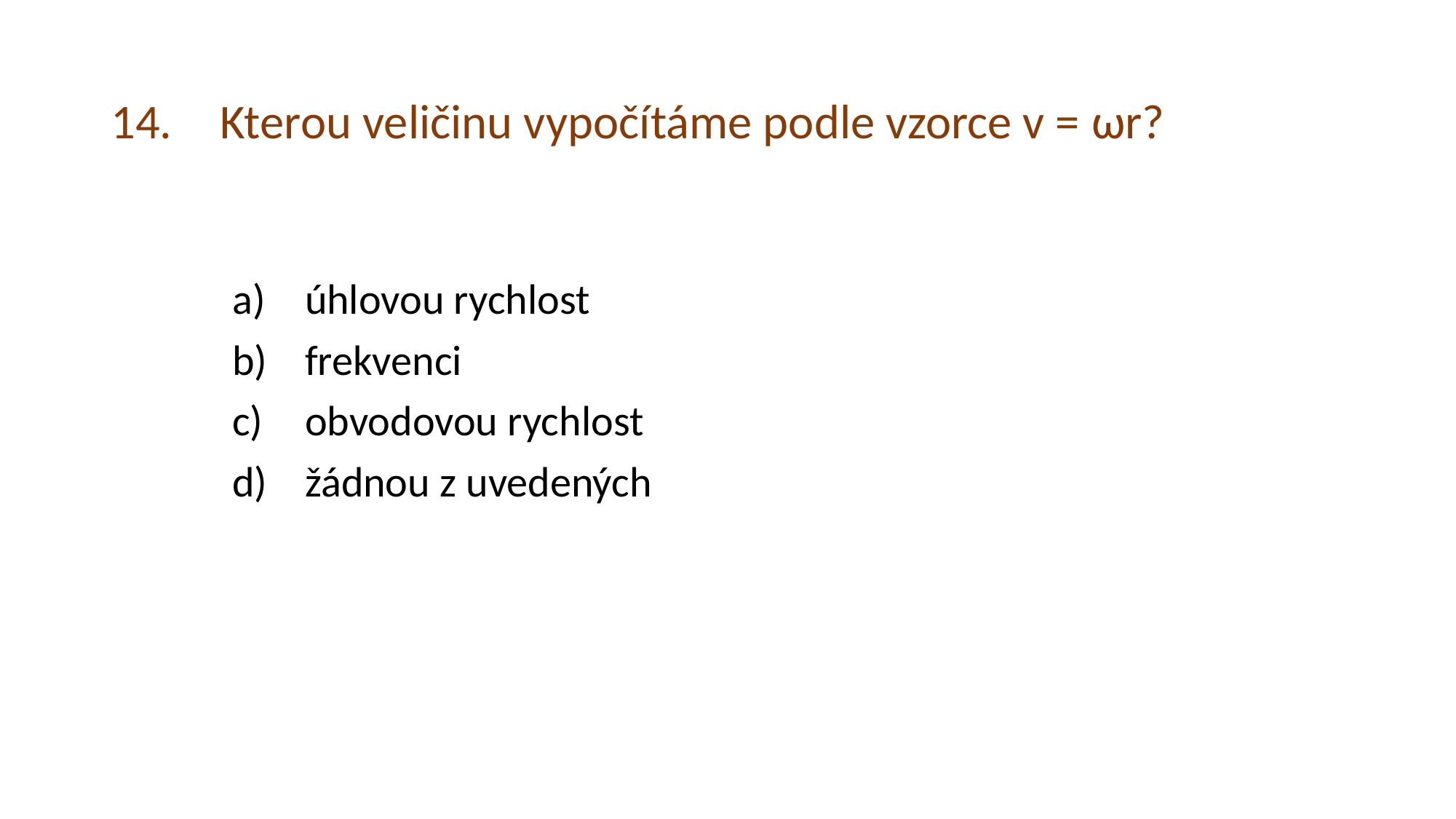

# 14. 	Kterou veličinu vypočítáme podle vzorce v = ωr?
úhlovou rychlost
frekvenci
obvodovou rychlost
žádnou z uvedených